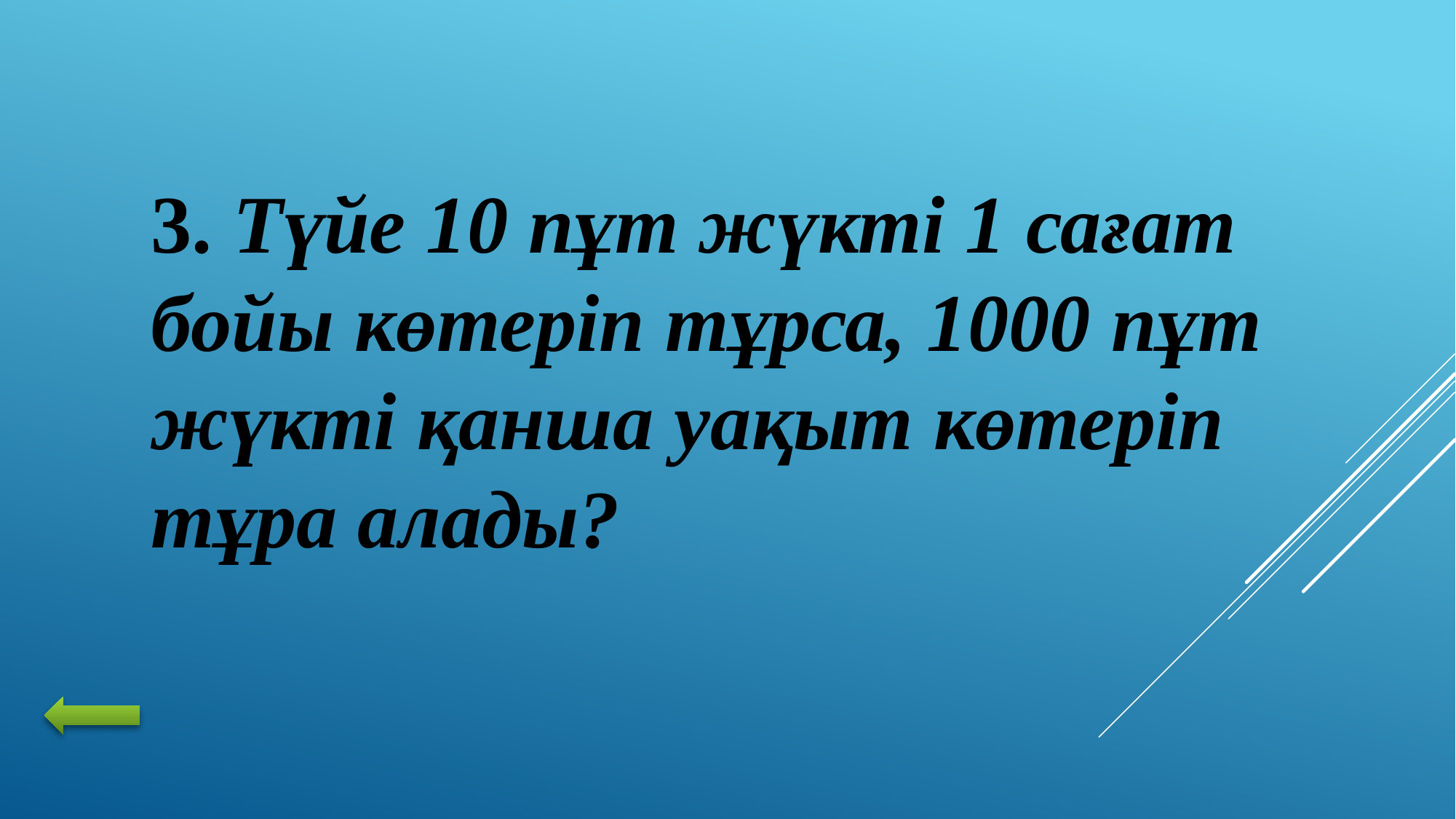

3. Түйе 10 пұт жүкті 1 сағат бойы көтеріп тұрса, 1000 пұт жүкті қанша уақыт көтеріп тұра алады?